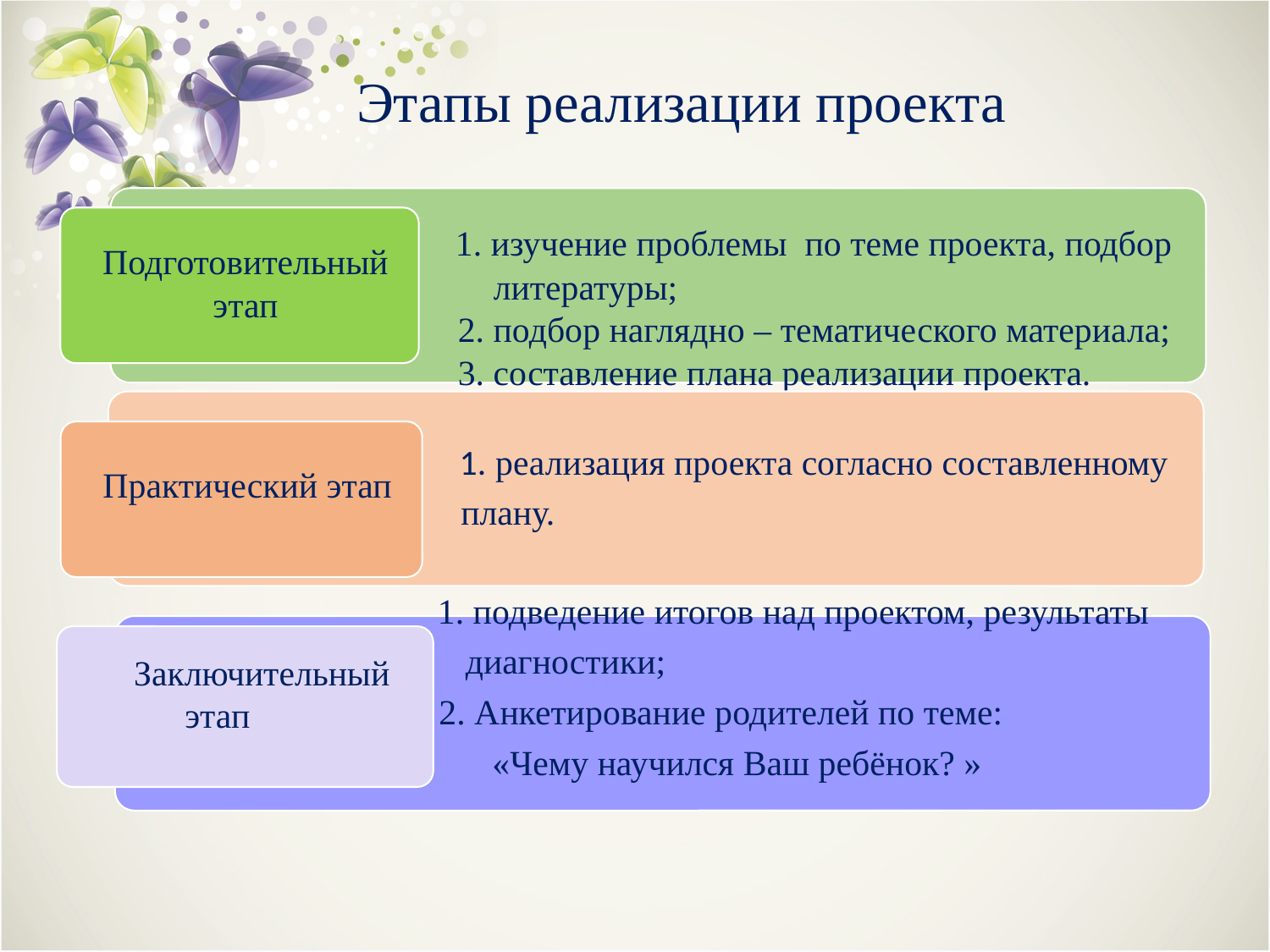

# Этапы реализации проекта
        1. изучение проблемы  по теме проекта, подбор
              литературы;
          2. подбор наглядно – тематического материала;
          3. составление плана реализации проекта.

            1. реализация проекта согласно составленному
           плану.
          1. подведение итогов над проектом, результаты
           диагностики;
        2. Анкетирование родителей по теме:
              «Чему научился Ваш ребёнок? »

Подготовительный этап
Практический этап
Заключительный этап